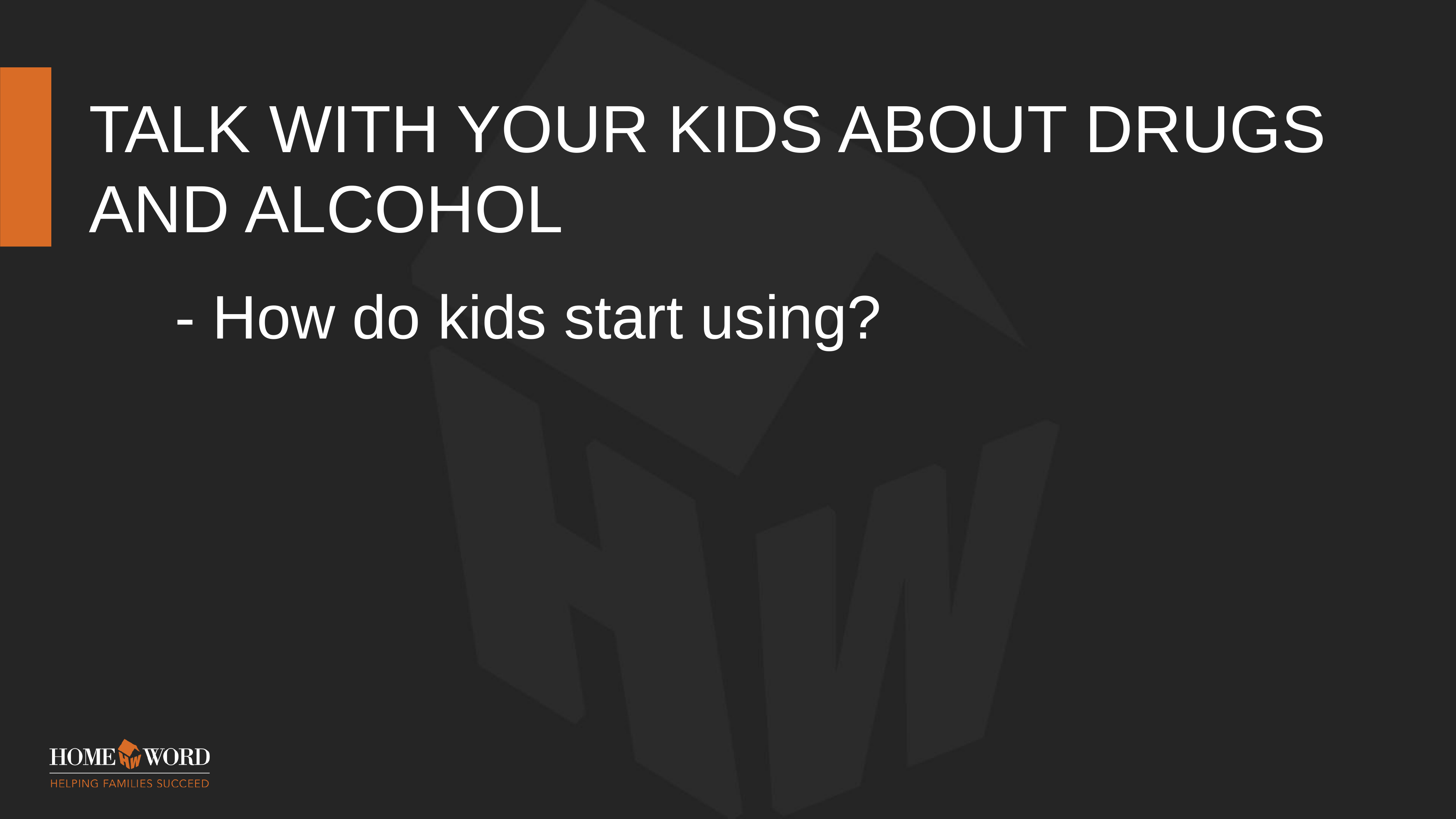

# Talk With Your Kids about Drugs and Alcohol
- How do kids start using?